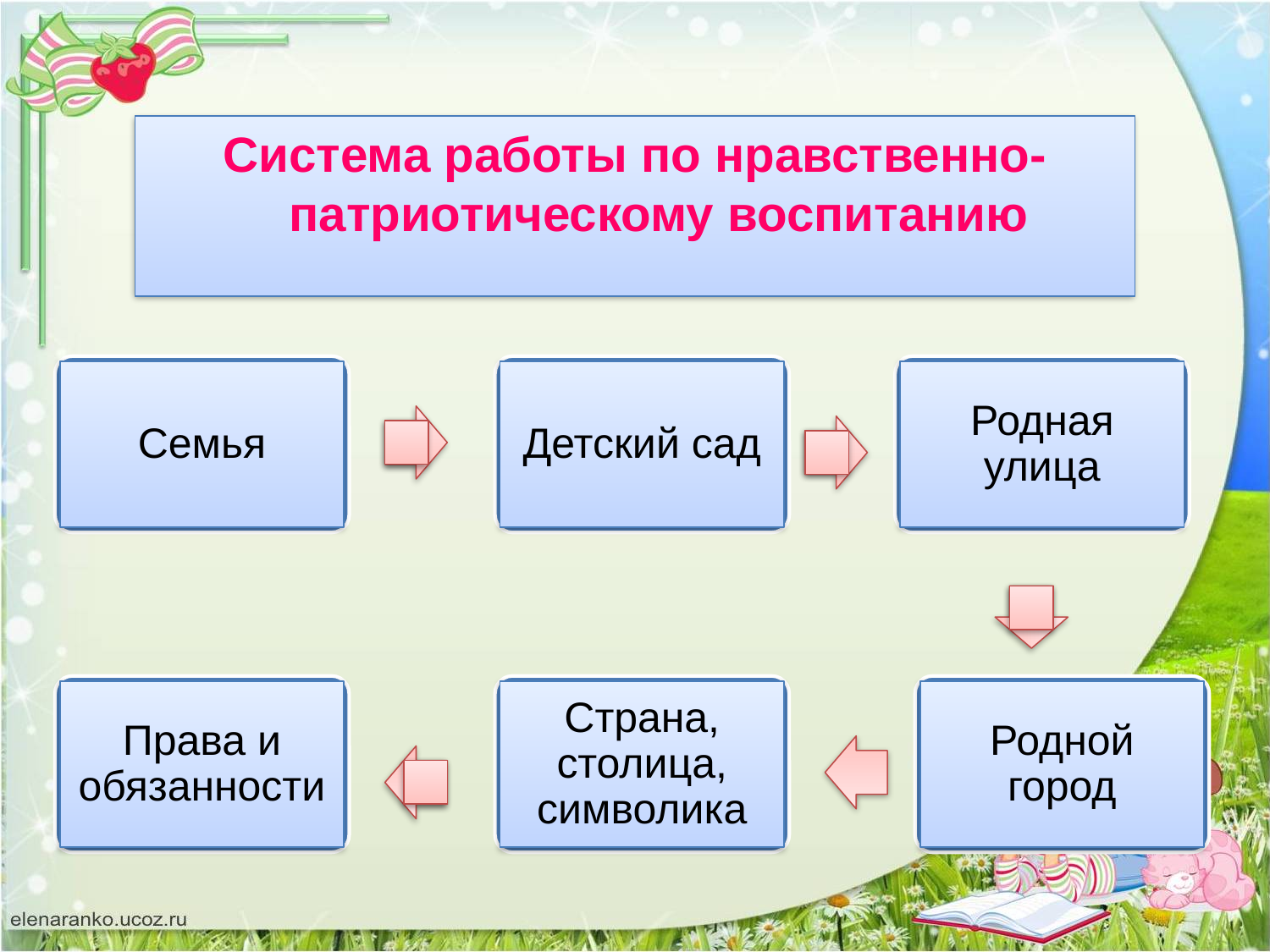

Система работы по нравственно-патриотическому воспитанию

Семья

Детский сад

Родная улица

Права и обязанности

Страна, столица, символика

Родной город